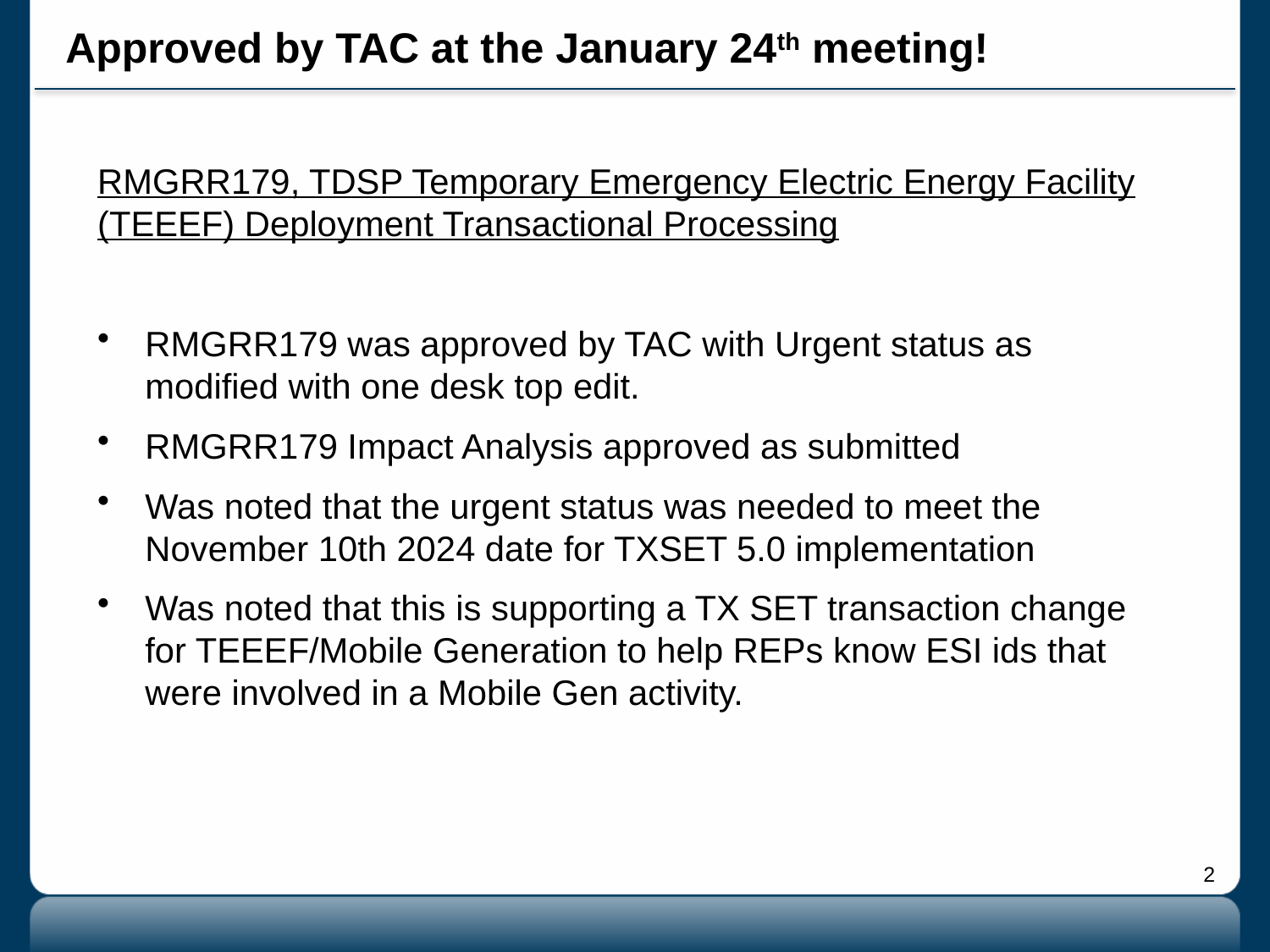

# Approved by TAC at the January 24th meeting!

RMGRR179, TDSP Temporary Emergency Electric Energy Facility (TEEEF) Deployment Transactional Processing

RMGRR179 was approved by TAC with Urgent status as modified with one desk top edit.
RMGRR179 Impact Analysis approved as submitted
Was noted that the urgent status was needed to meet the November 10th 2024 date for TXSET 5.0 implementation
Was noted that this is supporting a TX SET transaction change for TEEEF/Mobile Generation to help REPs know ESI ids that were involved in a Mobile Gen activity.